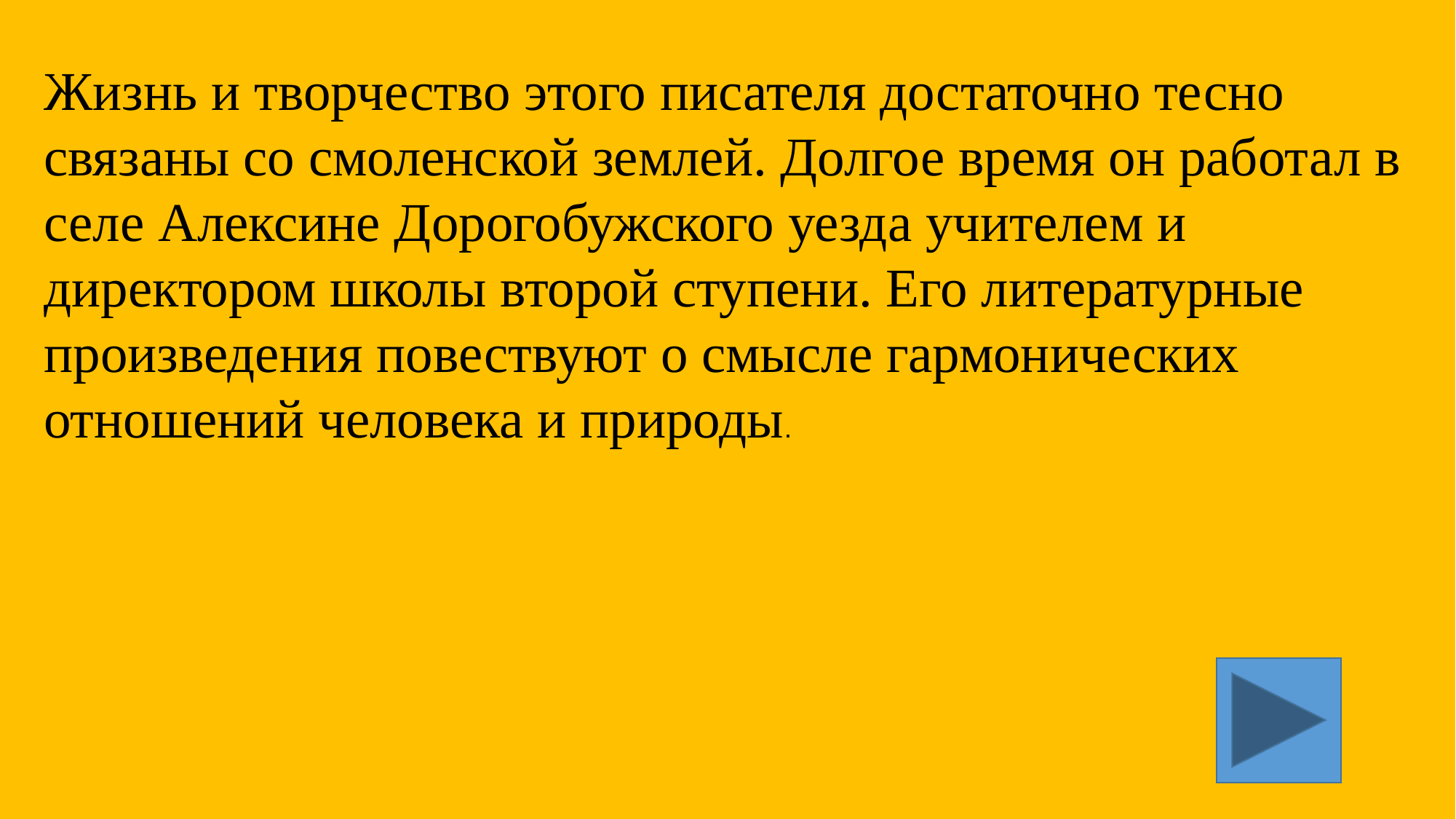

Жизнь и творчество этого писателя достаточно тесно связаны со смоленской землей. Долгое время он работал в селе Алексине Дорогобужского уезда учителем и директором школы второй ступени. Его литературные произведения повествуют о смысле гармонических отношений человека и природы.